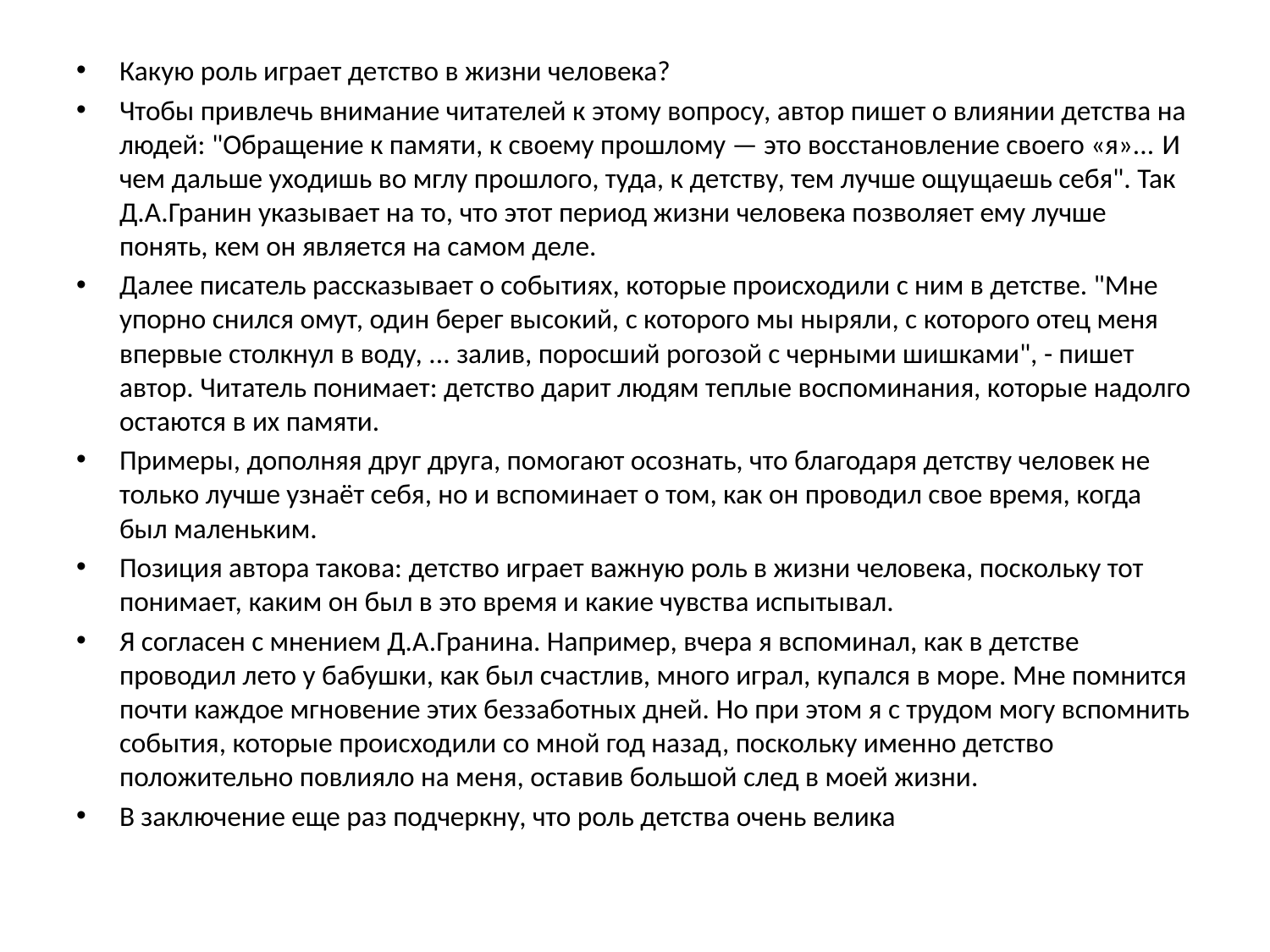

Какую роль играет детство в жизни человека?
Чтобы привлечь внимание читателей к этому вопросу, автор пишет о влиянии детства на людей: "Обращение к памяти, к своему прошлому — это восстановление своего «я»... И чем дальше уходишь во мглу прошлого, туда, к детству, тем лучше ощущаешь себя". Так Д.А.Гранин указывает на то, что этот период жизни человека позволяет ему лучше понять, кем он является на самом деле.
Далее писатель рассказывает о событиях, которые происходили с ним в детстве. "Мне упорно снился омут, один берег высокий, с которого мы ныряли, с которого отец меня впервые столкнул в воду, ... залив, поросший рогозой с черными шишками", - пишет автор. Читатель понимает: детство дарит людям теплые воспоминания, которые надолго остаются в их памяти.
Примеры, дополняя друг друга, помогают осознать, что благодаря детству человек не только лучше узнаёт себя, но и вспоминает о том, как он проводил свое время, когда был маленьким.
Позиция автора такова: детство играет важную роль в жизни человека, поскольку тот понимает, каким он был в это время и какие чувства испытывал.
Я согласен с мнением Д.А.Гранина. Например, вчера я вспоминал, как в детстве проводил лето у бабушки, как был счастлив, много играл, купался в море. Мне помнится почти каждое мгновение этих беззаботных дней. Но при этом я с трудом могу вспомнить события, которые происходили со мной год назад, поскольку именно детство положительно повлияло на меня, оставив большой след в моей жизни.
В заключение еще раз подчеркну, что роль детства очень велика